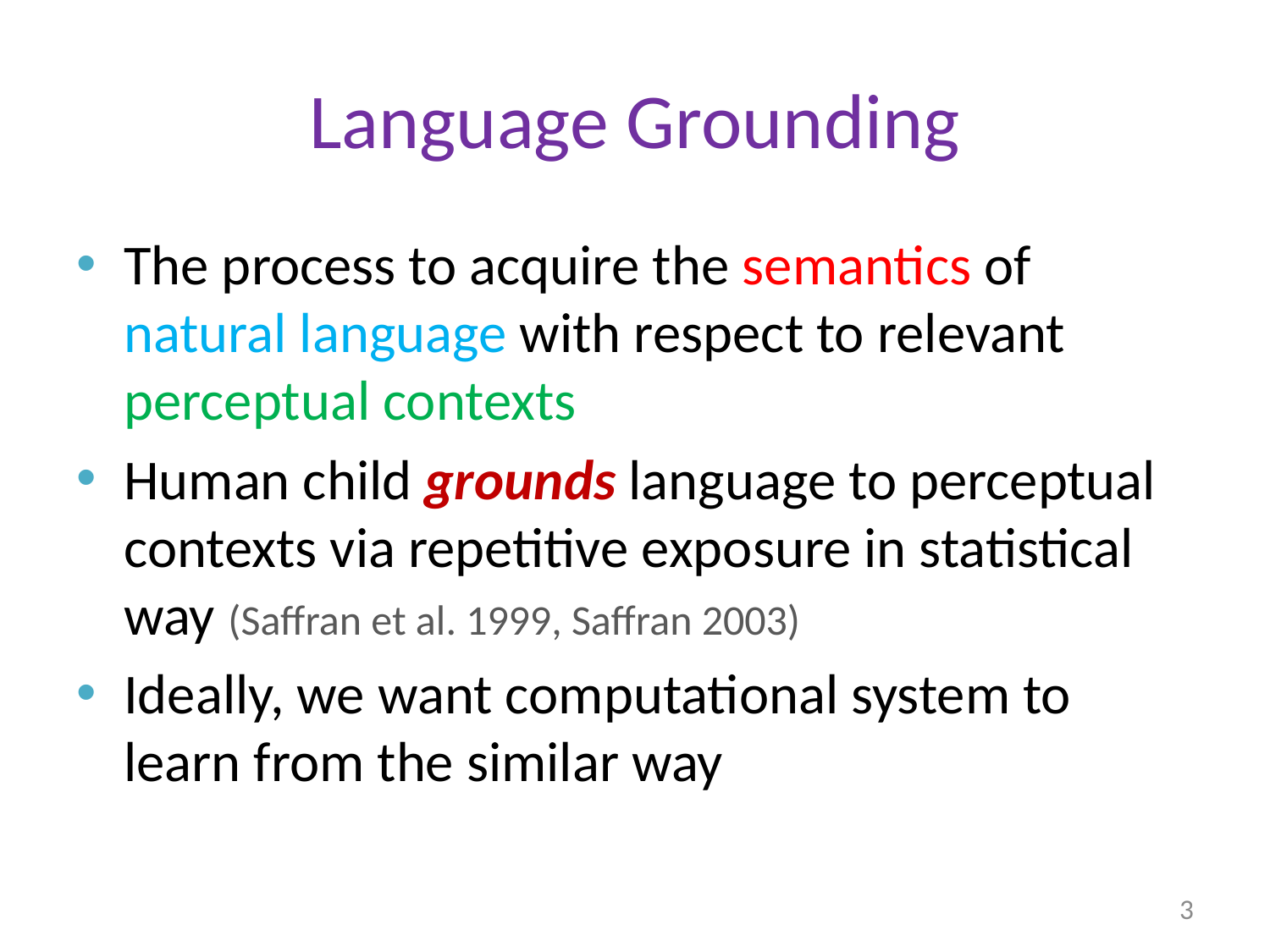

# Language Grounding
The process to acquire the semantics of natural language with respect to relevant perceptual contexts
Human child grounds language to perceptual contexts via repetitive exposure in statistical way (Saffran et al. 1999, Saffran 2003)
Ideally, we want computational system to learn from the similar way

3